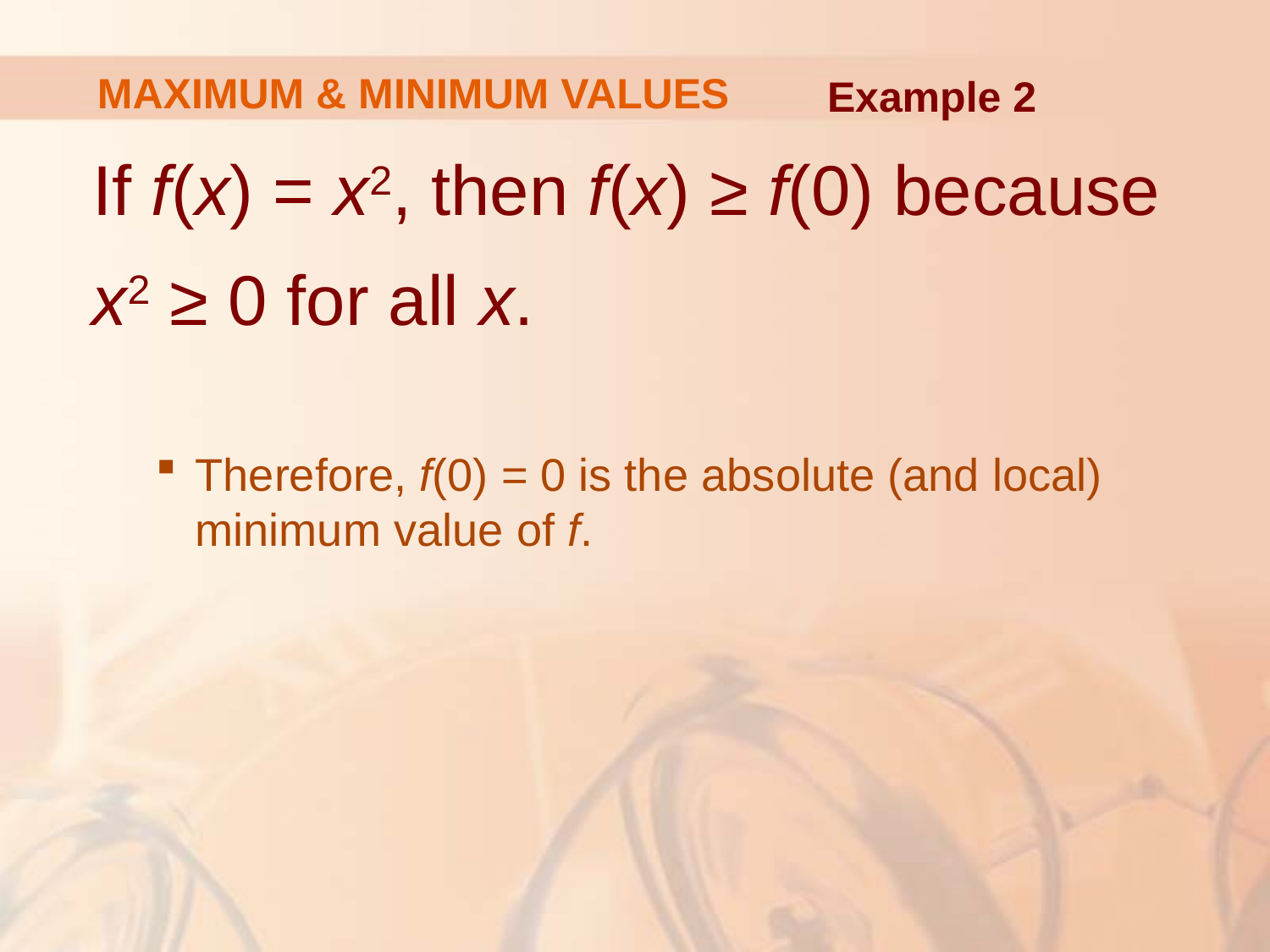

# MAXIMUM & MINIMUM VALUES
Example 2
If f(x) = x2, then f(x) ≥ f(0) because
x2 ≥ 0 for all x.

Therefore, f(0) = 0 is the absolute (and local) minimum value of f.